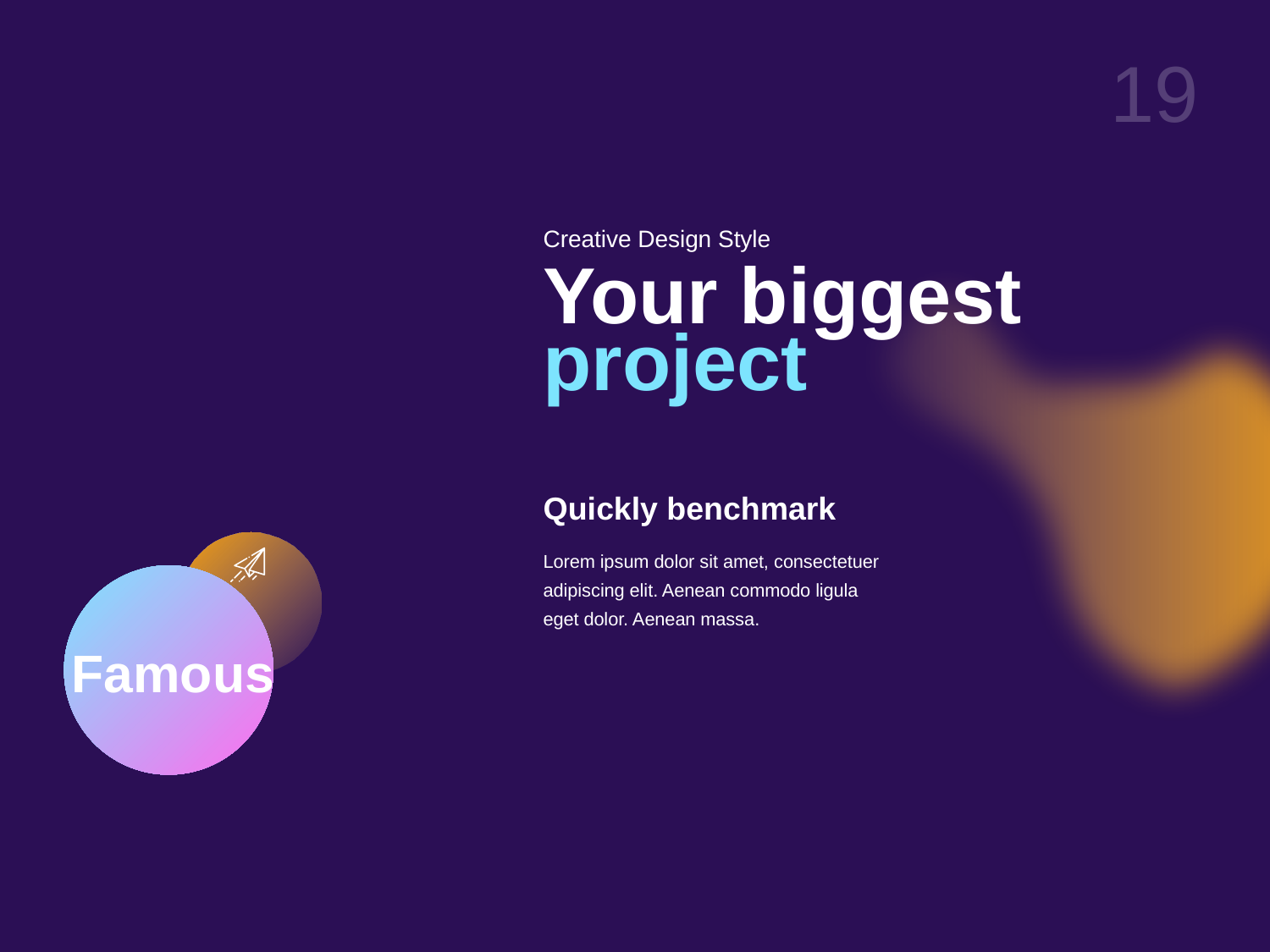

Creative Design Style

Your biggest project
Quickly benchmark
Lorem ipsum dolor sit amet, consectetuer adipiscing elit. Aenean commodo ligula eget dolor. Aenean massa.

Famous